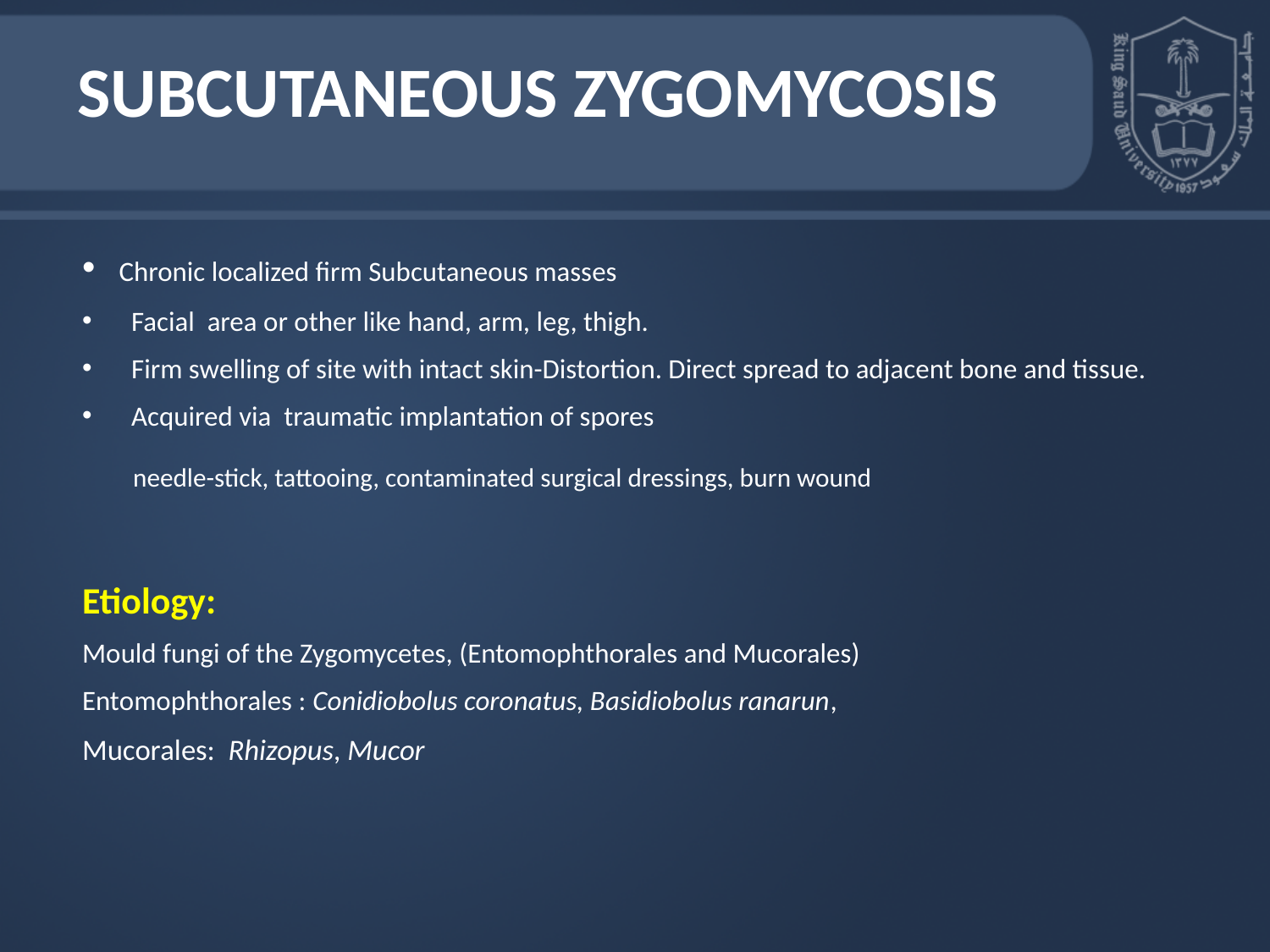

# Subcutaneous zygomycosis
   Chronic localized firm Subcutaneous masses
Facial  area or other like hand, arm, leg, thigh.
Firm swelling of site with intact skin-Distortion. Direct spread to adjacent bone and tissue.
Acquired via  traumatic implantation of spores
      needle-stick, tattooing, contaminated surgical dressings, burn wound

Etiology:
Mould fungi of the Zygomycetes, (Entomophthorales and Mucorales)
Entomophthorales : Conidiobolus coronatus, Basidiobolus ranarun,
Mucorales:  Rhizopus, Mucor